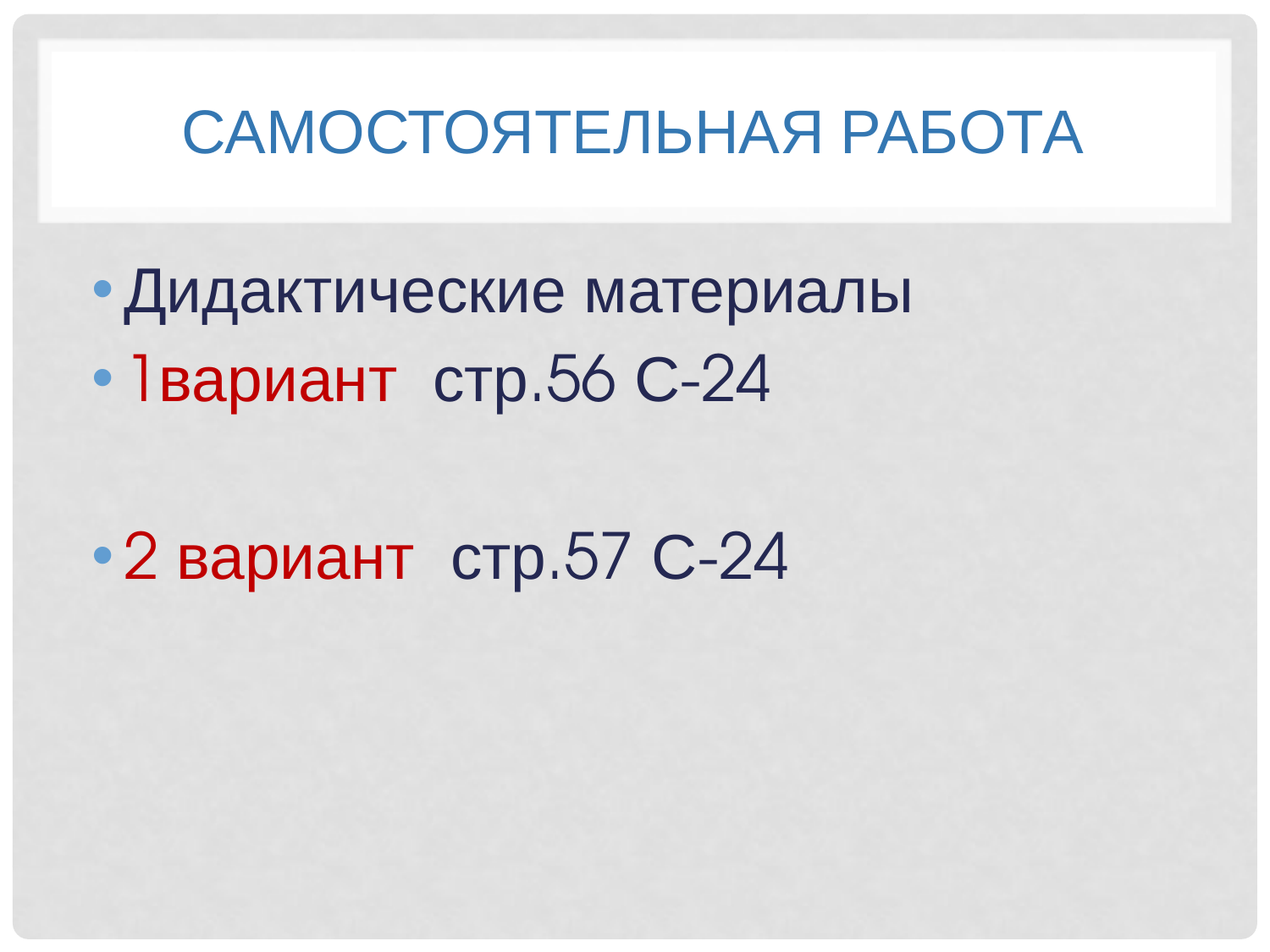

# Самостоятельная работа
Дидактические материалы
1вариант  стр.56 С-24

2 вариант  стр.57 С-24